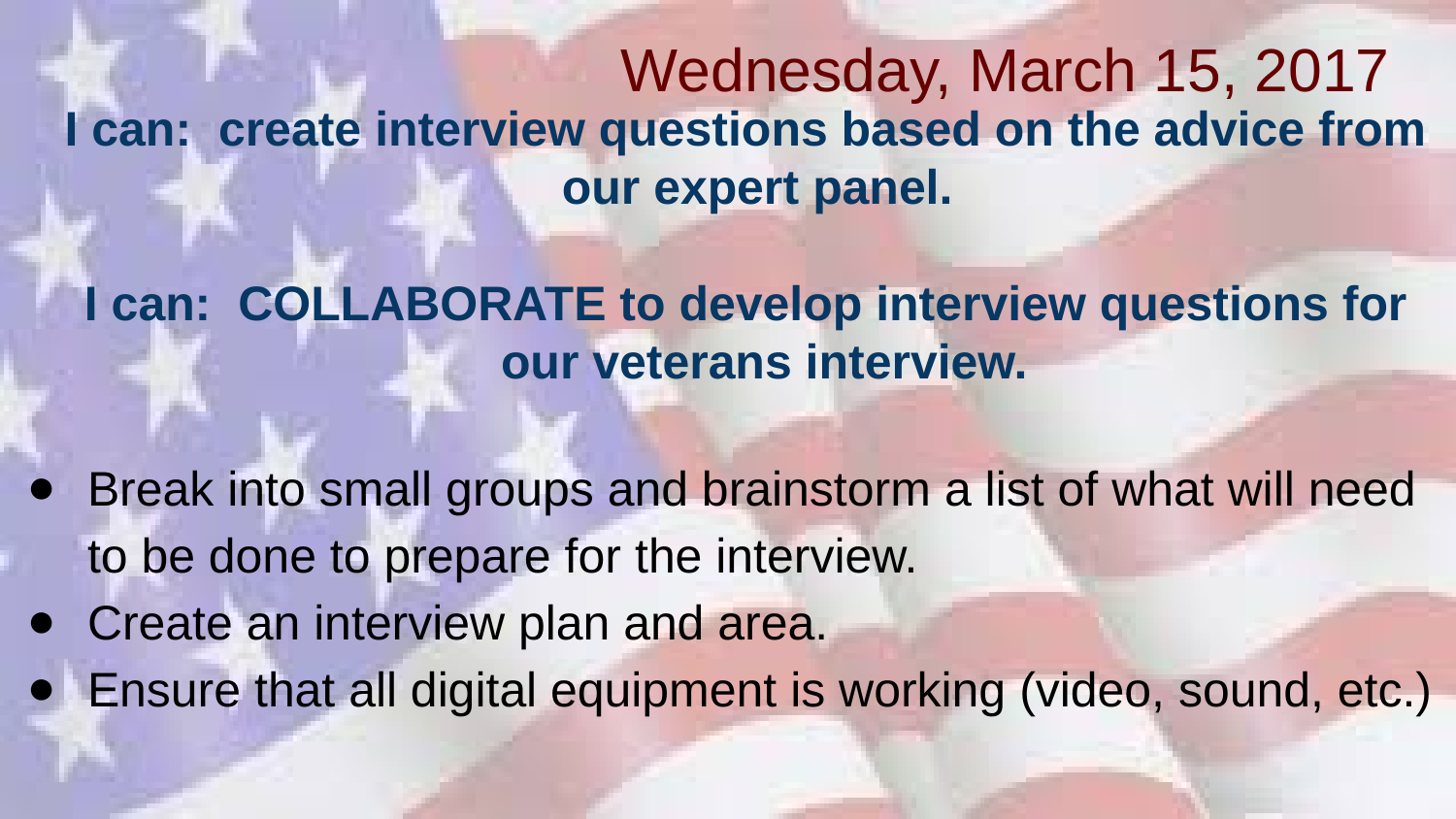

# Wednesday, March 15, 2017

I can:  create interview questions based on the advice from our expert panel.

I can:  COLLABORATE to develop interview questions for our veterans interview.
Break into small groups and brainstorm a list of what will need to be done to prepare for the interview.
Create an interview plan and area.
Ensure that all digital equipment is working (video, sound, etc.)